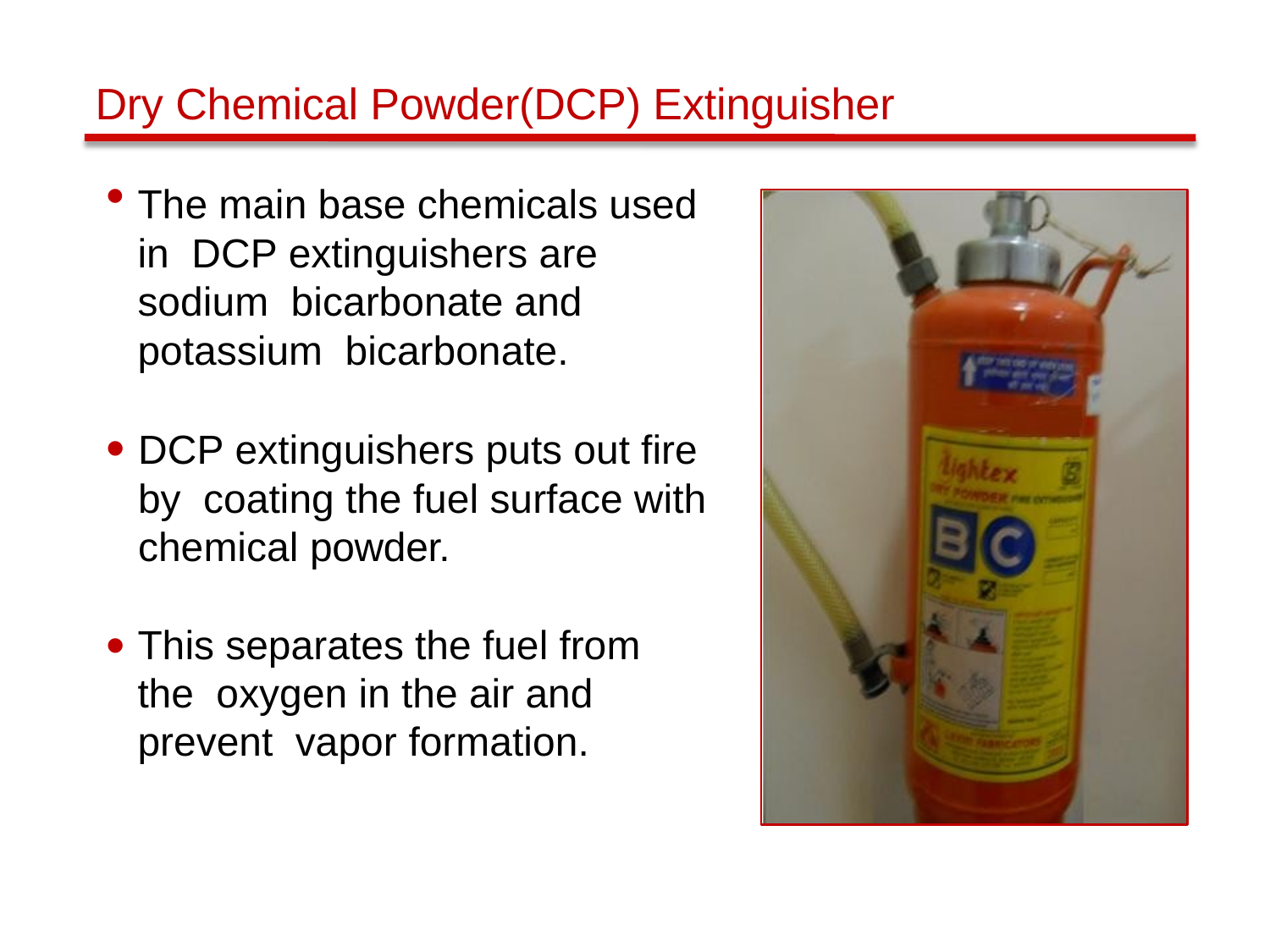

# Dry Chemical Powder(DCP) Extinguisher

The main base chemicals used in  DCP extinguishers are sodium  bicarbonate and potassium  bicarbonate.

DCP extinguishers puts out fire by  coating the fuel surface with  chemical powder.

This separates the fuel from the  oxygen in the air and prevent  vapor formation.